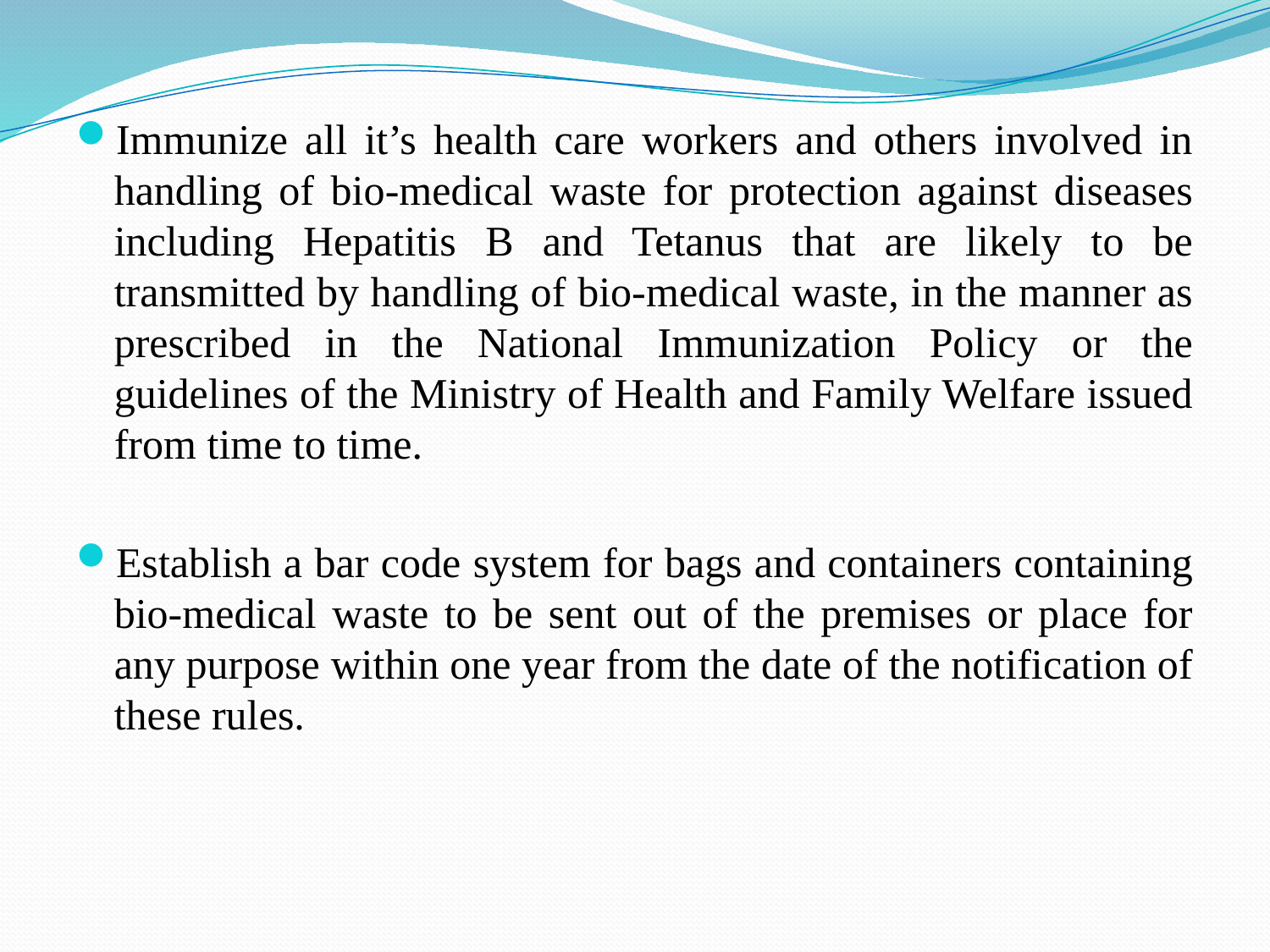

Immunize all it’s health care workers and others involved in handling of bio-medical waste for protection against diseases including Hepatitis B and Tetanus that are likely to be transmitted by handling of bio-medical waste, in the manner as prescribed in the National Immunization Policy or the guidelines of the Ministry of Health and Family Welfare issued from time to time.

Establish a bar code system for bags and containers containing bio-medical waste to be sent out of the premises or place for any purpose within one year from the date of the notification of these rules.